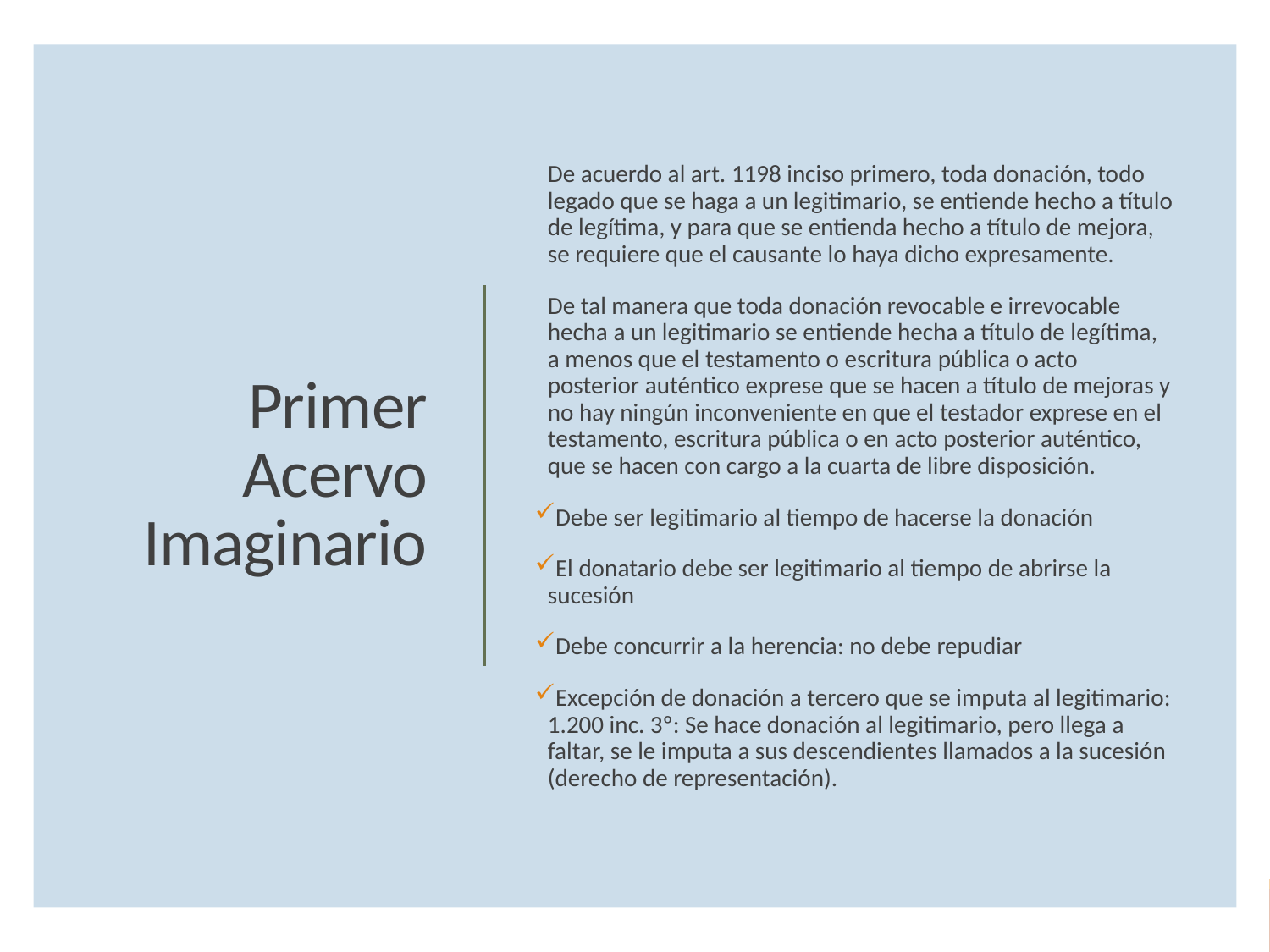

De acuerdo al art. 1198 inciso primero, toda donación, todo legado que se haga a un legitimario, se entiende hecho a título de legítima, y para que se entienda hecho a título de mejora, se requiere que el causante lo haya dicho expresamente.
De tal manera que toda donación revocable e irrevocable hecha a un legitimario se entiende hecha a título de legítima, a menos que el testamento o escritura pública o acto posterior auténtico exprese que se hacen a título de mejoras y no hay ningún inconveniente en que el testador exprese en el testamento, escritura pública o en acto posterior auténtico, que se hacen con cargo a la cuarta de libre disposición.
Debe ser legitimario al tiempo de hacerse la donación
El donatario debe ser legitimario al tiempo de abrirse la sucesión
Debe concurrir a la herencia: no debe repudiar
Excepción de donación a tercero que se imputa al legitimario: 1.200 inc. 3º: Se hace donación al legitimario, pero llega a faltar, se le imputa a sus descendientes llamados a la sucesión (derecho de representación).
# Primer Acervo Imaginario